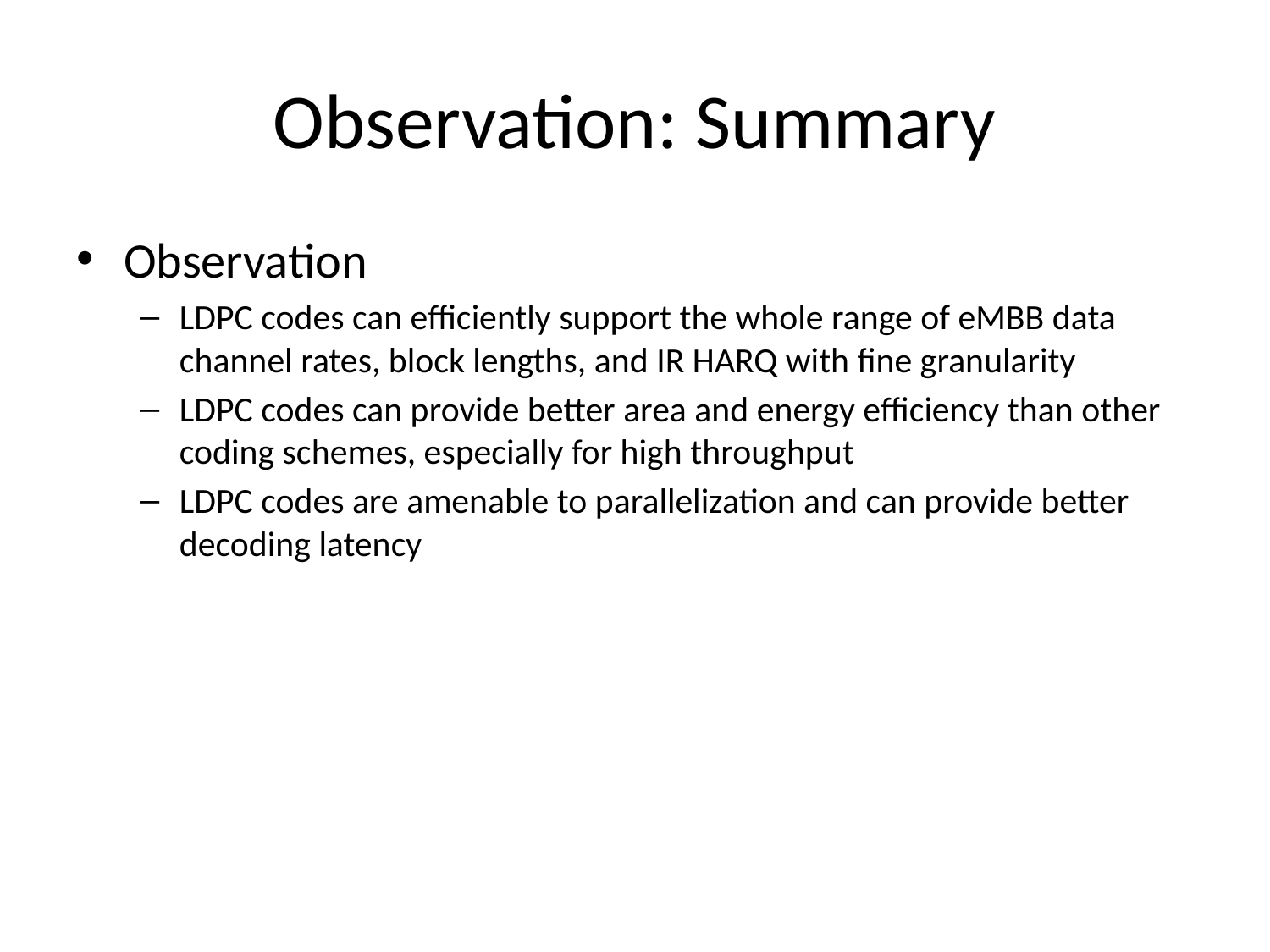

# Observation: Summary
Observation
LDPC codes can efficiently support the whole range of eMBB data channel rates, block lengths, and IR HARQ with fine granularity
LDPC codes can provide better area and energy efficiency than other coding schemes, especially for high throughput
LDPC codes are amenable to parallelization and can provide better decoding latency